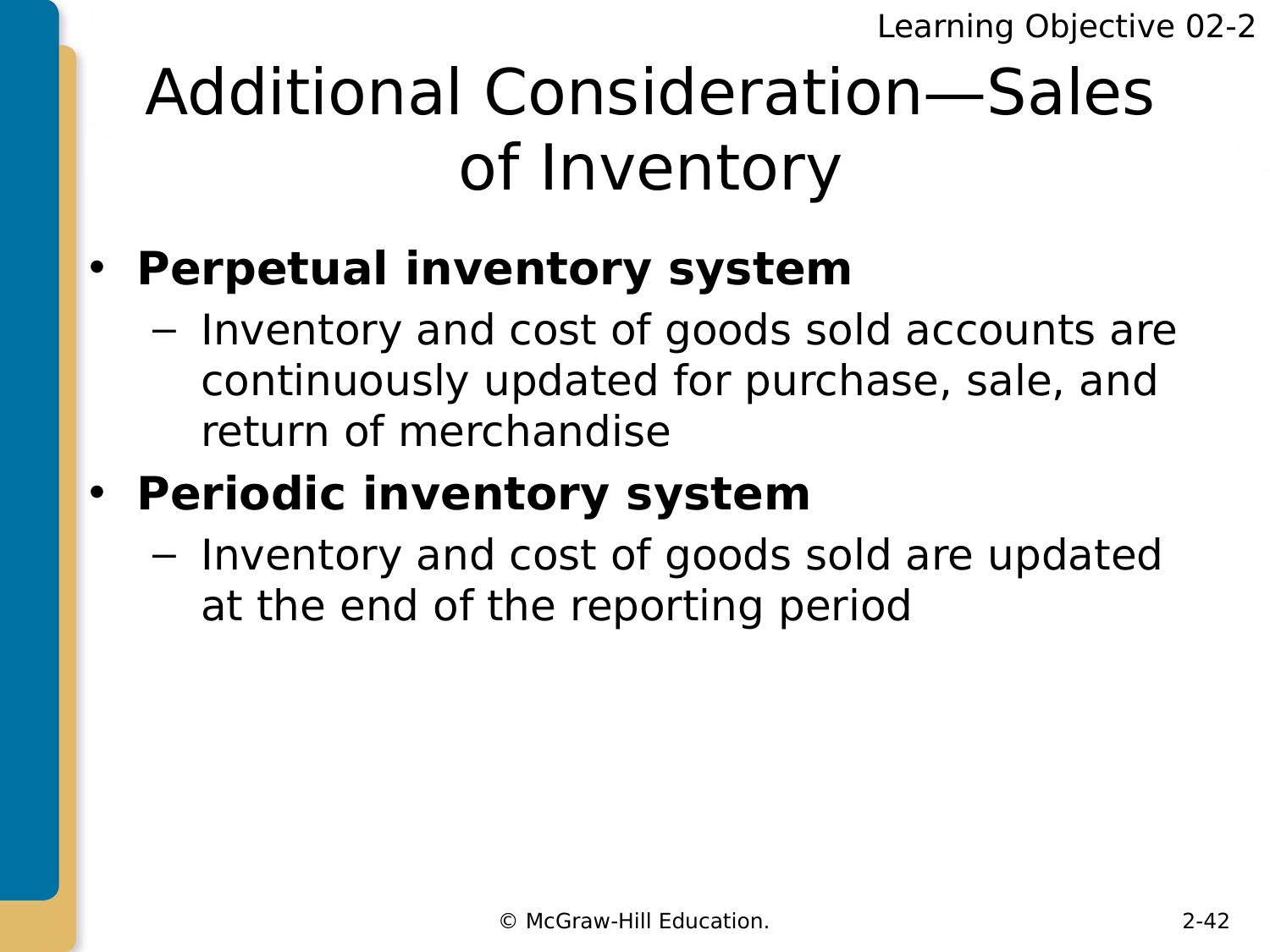

Learning Objective 02-2
# Additional Consideration—Sales of Inventory
Perpetual inventory system
Inventory and cost of goods sold accounts are continuously updated for purchase, sale, and return of merchandise
Periodic inventory system
Inventory and cost of goods sold are updated at the end of the reporting period